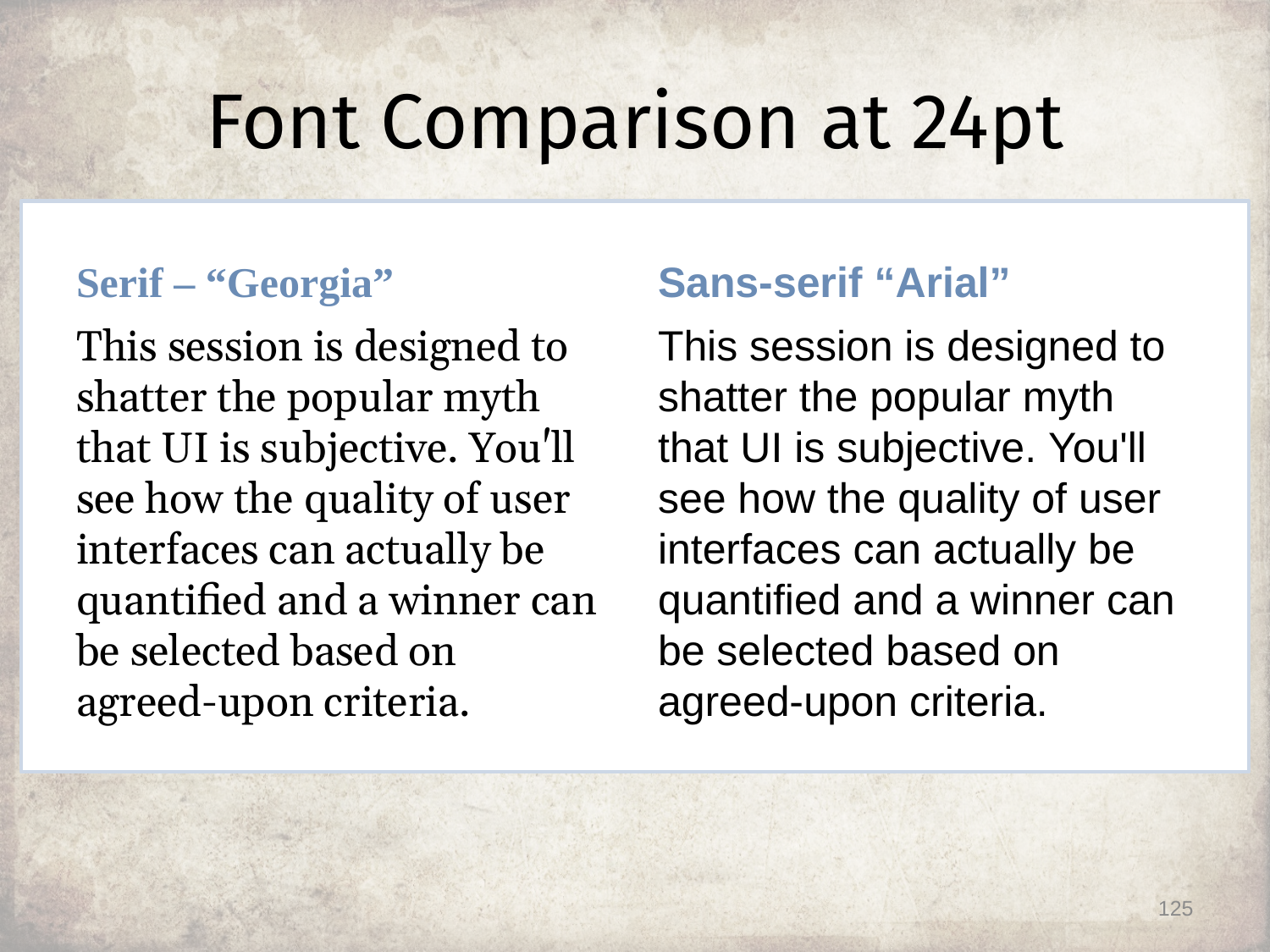

# Font Comparison at 24pt

Serif – “Georgia”
Sans-serif “Arial”
This session is designed to
shatter the popular myth
that UI is subjective. You'll
see how the quality of user
interfaces can actually be
quantified and a winner can
be selected based on
agreed-upon criteria.
This session is designed to
shatter the popular myth
that UI is subjective. You'll
see how the quality of user
interfaces can actually be
quantified and a winner can
be selected based on
agreed-upon criteria.
125